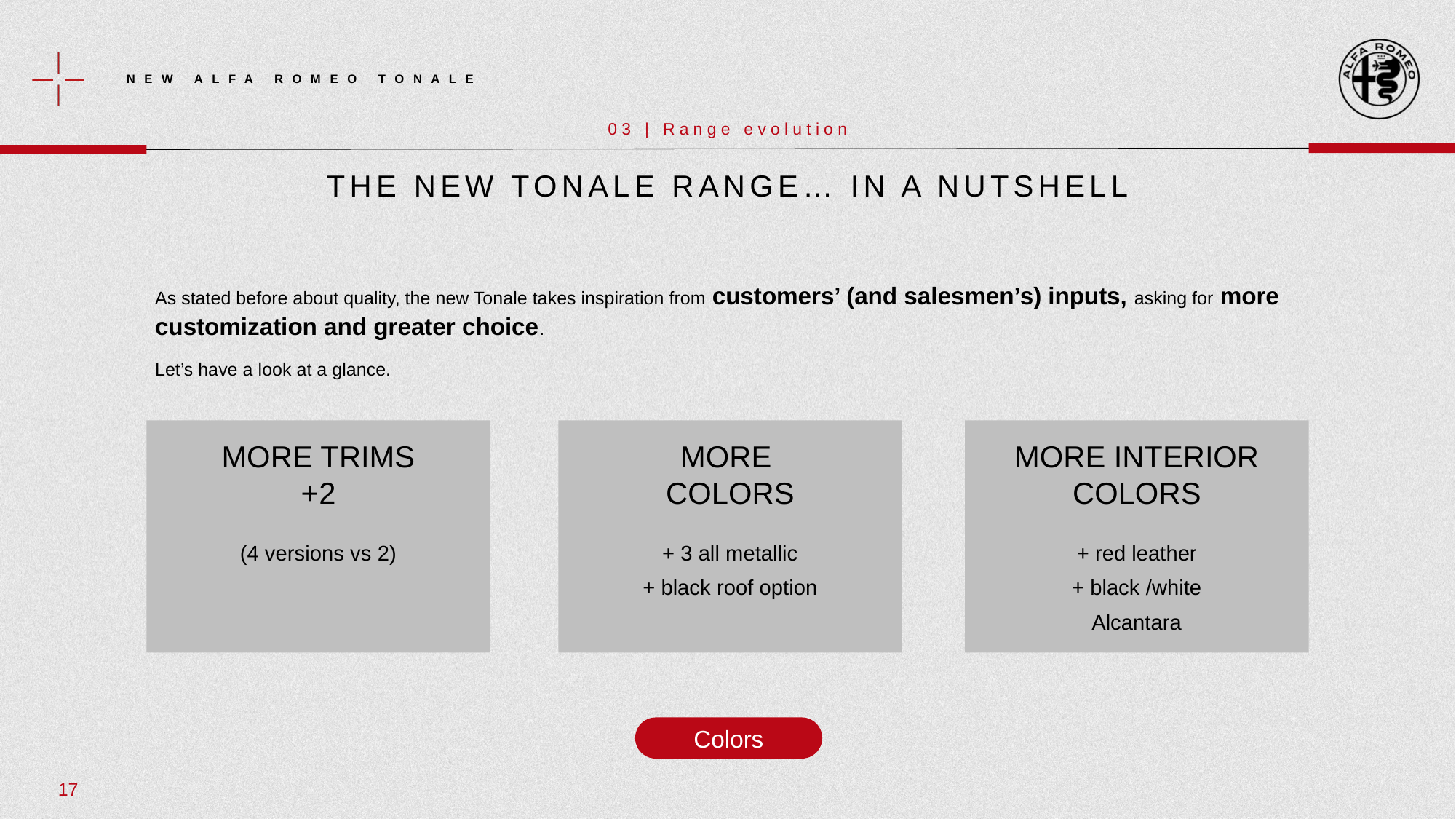

03 | Range evolution
# The new Tonale Range… in a nutshell
As stated before about quality, the new Tonale takes inspiration from customers’ (and salesmen’s) inputs, asking for more customization and greater choice.
Let’s have a look at a glance.
MORE TRIMS
+2

(4 versions vs 2)

MORE
COLORS

+ 3 all metallic
+ black roof option
MORE INTERIOR
COLORS

+ red leather
+ black /white
Alcantara
Colors